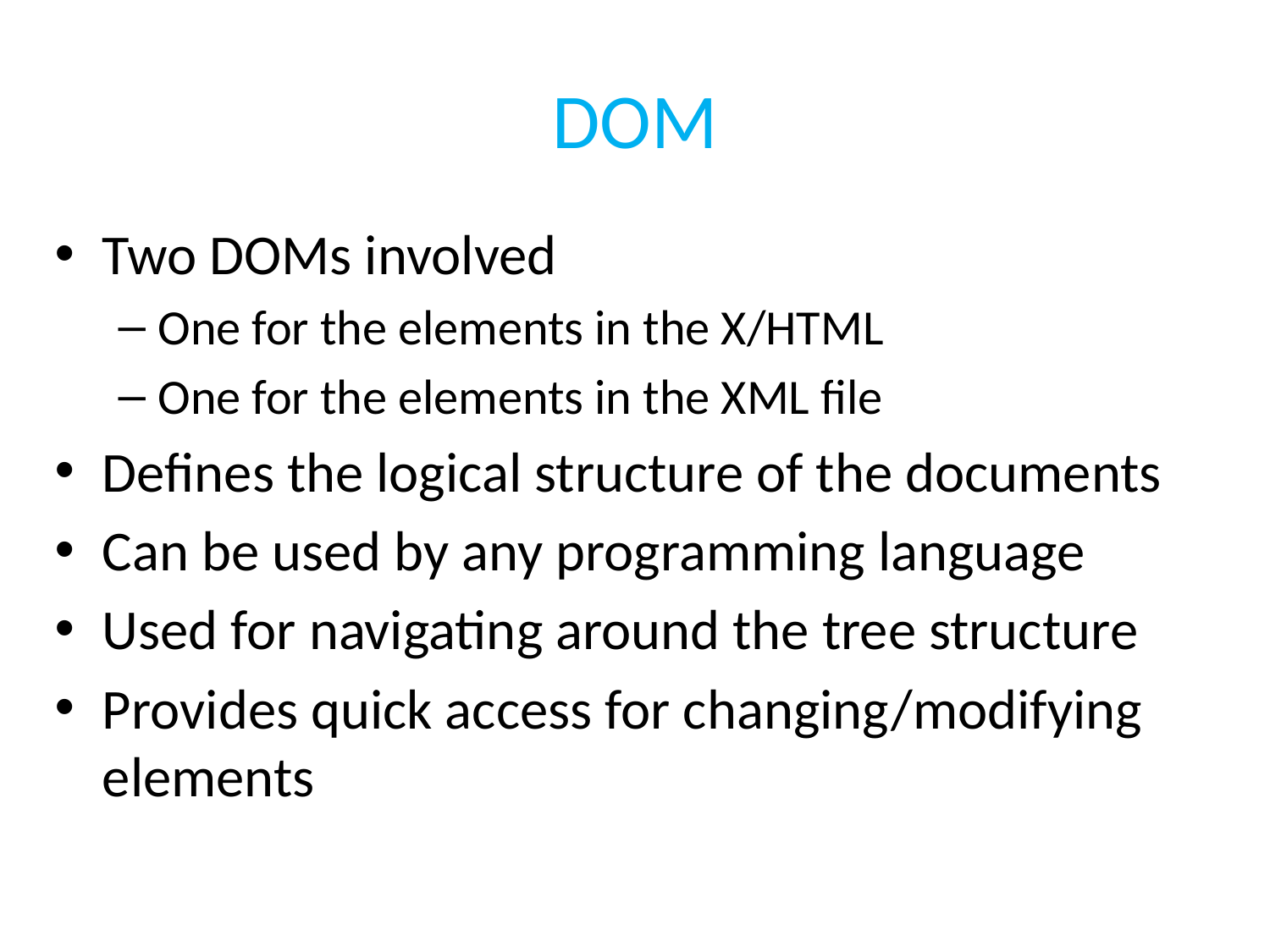

# DOM
Two DOMs involved
One for the elements in the X/HTML
One for the elements in the XML file
Defines the logical structure of the documents
Can be used by any programming language
Used for navigating around the tree structure
Provides quick access for changing/modifying elements